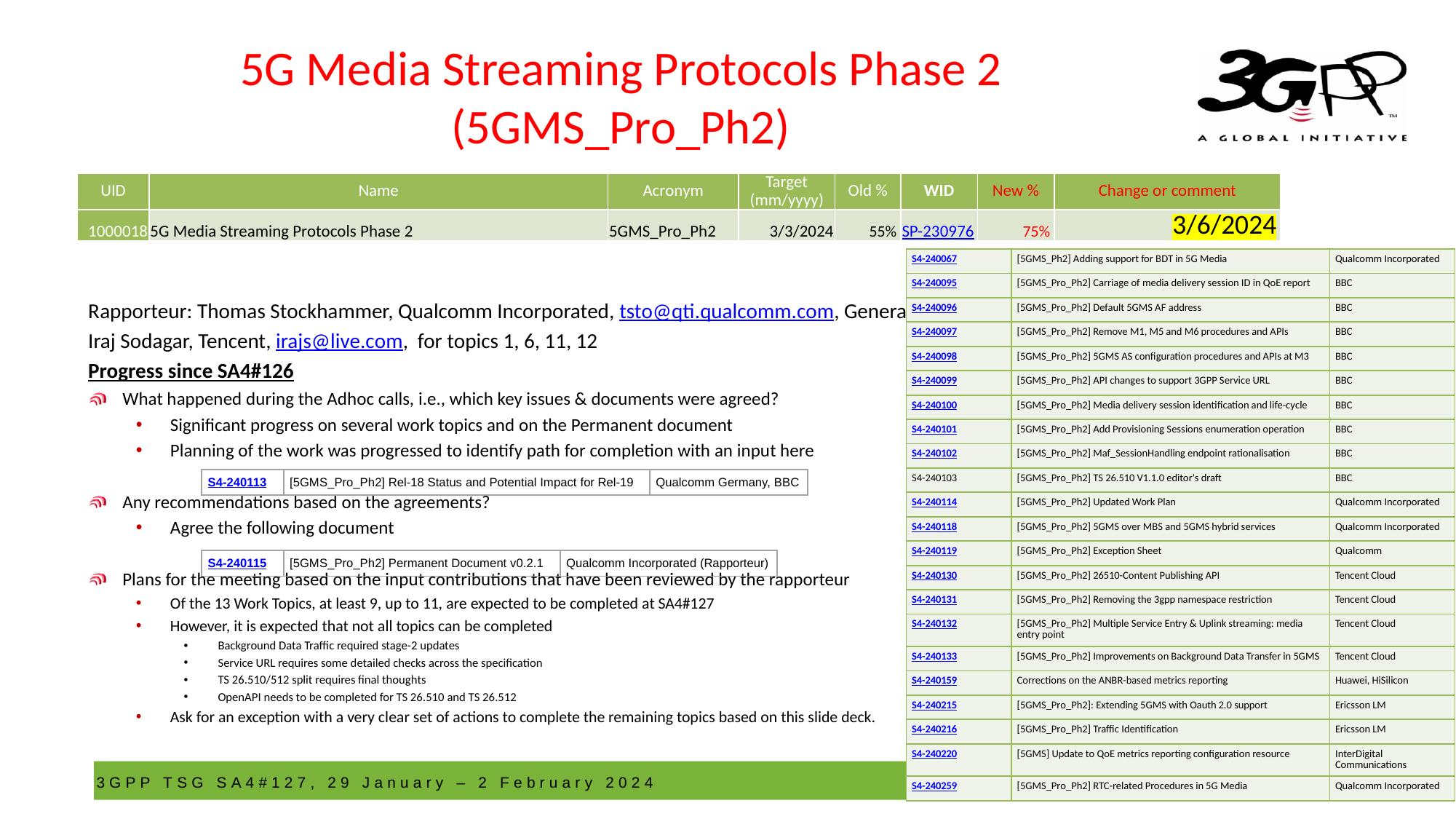

# 5G Media Streaming Protocols Phase 2 (5GMS_Pro_Ph2)
| UID | Name | Acronym | Target (mm/yyyy) | Old % | WID | New % | Change or comment |
| --- | --- | --- | --- | --- | --- | --- | --- |
| 1000018 | 5G Media Streaming Protocols Phase 2 | 5GMS\_Pro\_Ph2 | 3/3/2024 | 55% | SP-230976 | 75% | 3/6/2024 |
| S4-240067 | [5GMS\_Ph2] Adding support for BDT in 5G Media | Qualcomm Incorporated |
| --- | --- | --- |
| S4-240095 | [5GMS\_Pro\_Ph2] Carriage of media delivery session ID in QoE report | BBC |
| S4-240096 | [5GMS\_Pro\_Ph2] Default 5GMS AF address | BBC |
| S4-240097 | [5GMS\_Pro\_Ph2] Remove M1, M5 and M6 procedures and APIs | BBC |
| S4-240098 | [5GMS\_Pro\_Ph2] 5GMS AS configuration procedures and APIs at M3 | BBC |
| S4-240099 | [5GMS\_Pro\_Ph2] API changes to support 3GPP Service URL | BBC |
| S4-240100 | [5GMS\_Pro\_Ph2] Media delivery session identification and life-cycle | BBC |
| S4-240101 | [5GMS\_Pro\_Ph2] Add Provisioning Sessions enumeration operation | BBC |
| S4-240102 | [5GMS\_Pro\_Ph2] Maf\_SessionHandling endpoint rationalisation | BBC |
| S4-240103 | [5GMS\_Pro\_Ph2] TS 26.510 V1.1.0 editor's draft | BBC |
| S4-240114 | [5GMS\_Pro\_Ph2] Updated Work Plan | Qualcomm Incorporated |
| S4-240118 | [5GMS\_Pro\_Ph2] 5GMS over MBS and 5GMS hybrid services | Qualcomm Incorporated |
| S4-240119 | [5GMS\_Pro\_Ph2] Exception Sheet | Qualcomm |
| S4-240130 | [5GMS\_Pro\_Ph2] 26510-Content Publishing API | Tencent Cloud |
| S4-240131 | [5GMS\_Pro\_Ph2] Removing the 3gpp namespace restriction | Tencent Cloud |
| S4-240132 | [5GMS\_Pro\_Ph2] Multiple Service Entry & Uplink streaming: media entry point | Tencent Cloud |
| S4-240133 | [5GMS\_Pro\_Ph2] Improvements on Background Data Transfer in 5GMS | Tencent Cloud |
| S4-240159 | Corrections on the ANBR-based metrics reporting | Huawei, HiSilicon |
| S4-240215 | [5GMS\_Pro\_Ph2]: Extending 5GMS with Oauth 2.0 support | Ericsson LM |
| S4-240216 | [5GMS\_Pro\_Ph2] Traffic Identification | Ericsson LM |
| S4-240220 | [5GMS] Update to QoE metrics reporting configuration resource | InterDigital Communications |
| S4-240259 | [5GMS\_Pro\_Ph2] RTC-related Procedures in 5G Media | Qualcomm Incorporated |
Rapporteur: Thomas Stockhammer, Qualcomm Incorporated, tsto@qti.qualcomm.com, General & topics 2, 3, 4, 5, 7, 8, 9, 10, 13
Iraj Sodagar, Tencent, irajs@live.com,  for topics 1, 6, 11, 12
Progress since SA4#126
What happened during the Adhoc calls, i.e., which key issues & documents were agreed?
Significant progress on several work topics and on the Permanent document
Planning of the work was progressed to identify path for completion with an input here

Any recommendations based on the agreements?
Agree the following document

Plans for the meeting based on the input contributions that have been reviewed by the rapporteur
Of the 13 Work Topics, at least 9, up to 11, are expected to be completed at SA4#127
However, it is expected that not all topics can be completed
Background Data Traffic required stage-2 updates
Service URL requires some detailed checks across the specification
TS 26.510/512 split requires final thoughts
OpenAPI needs to be completed for TS 26.510 and TS 26.512
Ask for an exception with a very clear set of actions to complete the remaining topics based on this slide deck.

| S4-240113 | [5GMS\_Pro\_Ph2] Rel-18 Status and Potential Impact for Rel-19 | Qualcomm Germany, BBC |
| --- | --- | --- |
| S4-240115 | [5GMS\_Pro\_Ph2] Permanent Document v0.2.1 | Qualcomm Incorporated (Rapporteur) |
| --- | --- | --- |